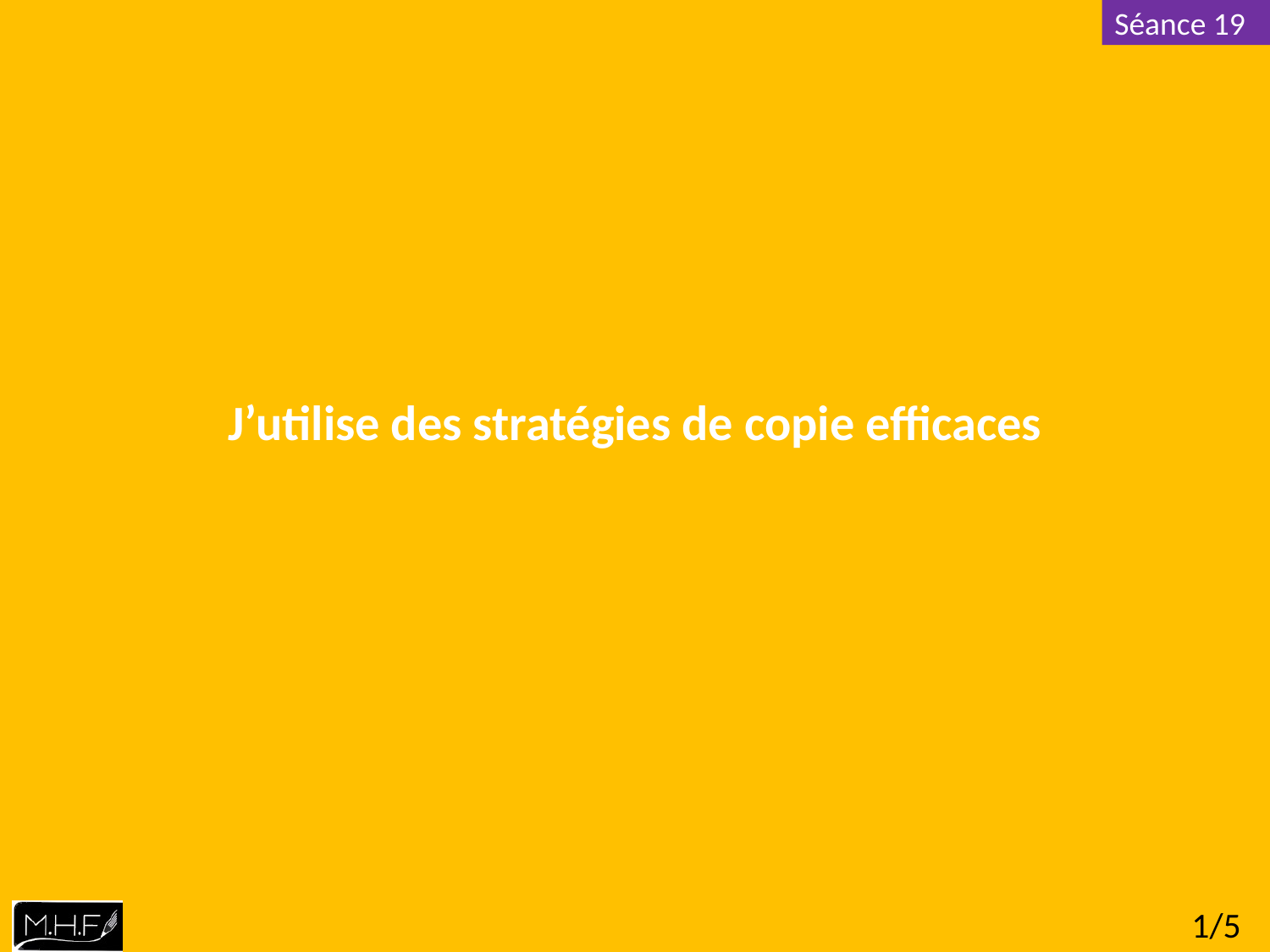

J’utilise des stratégies de copie efficaces
1/5